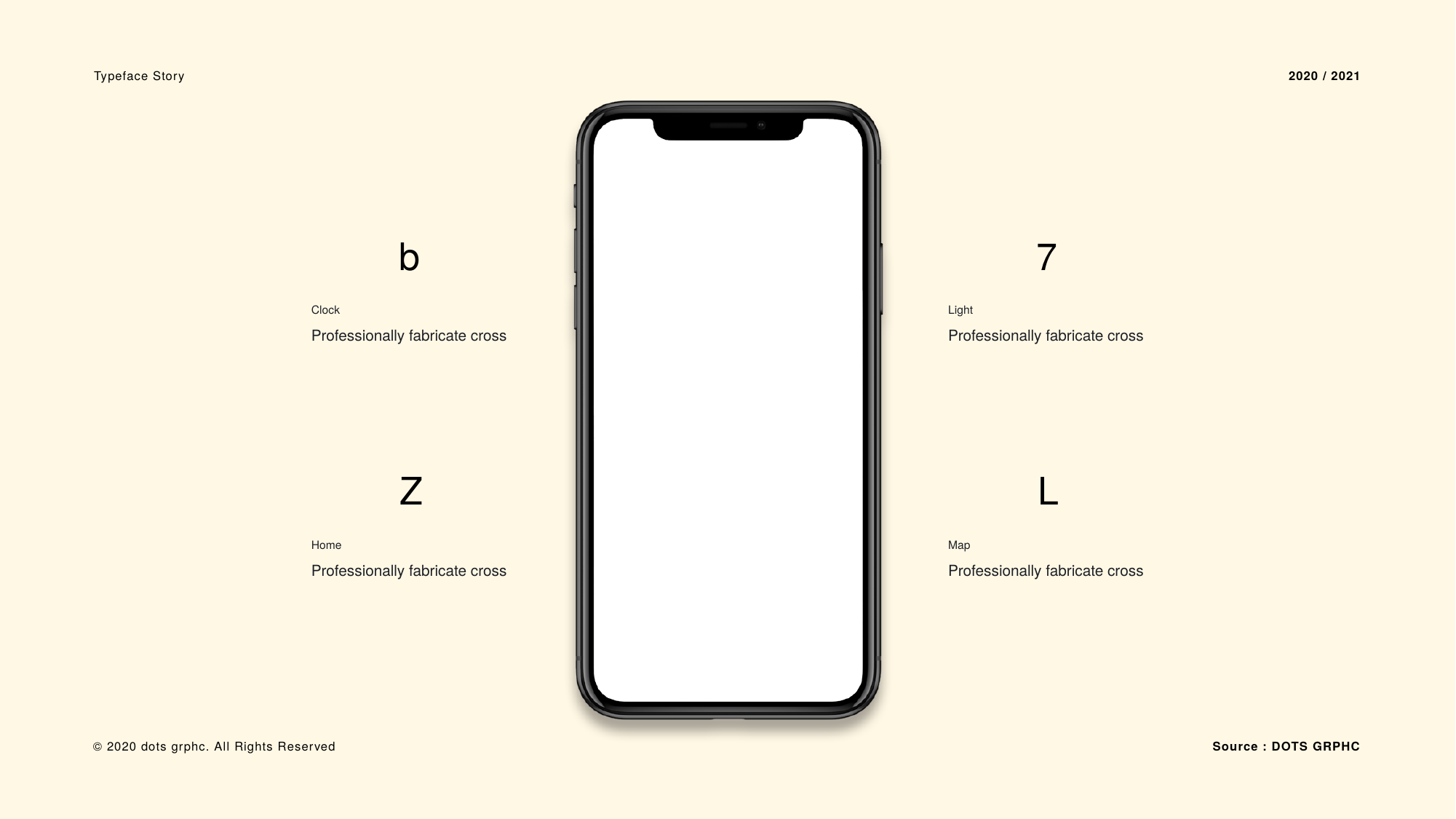

Typeface Story
2020 / 2021

b
7
Clock
Professionally fabricate cross
Light
Professionally fabricate cross
Z
L
Home
Professionally fabricate cross
Map
Professionally fabricate cross
Source : DOTS GRPHC
© 2020 dots grphc. All Rights Reserved